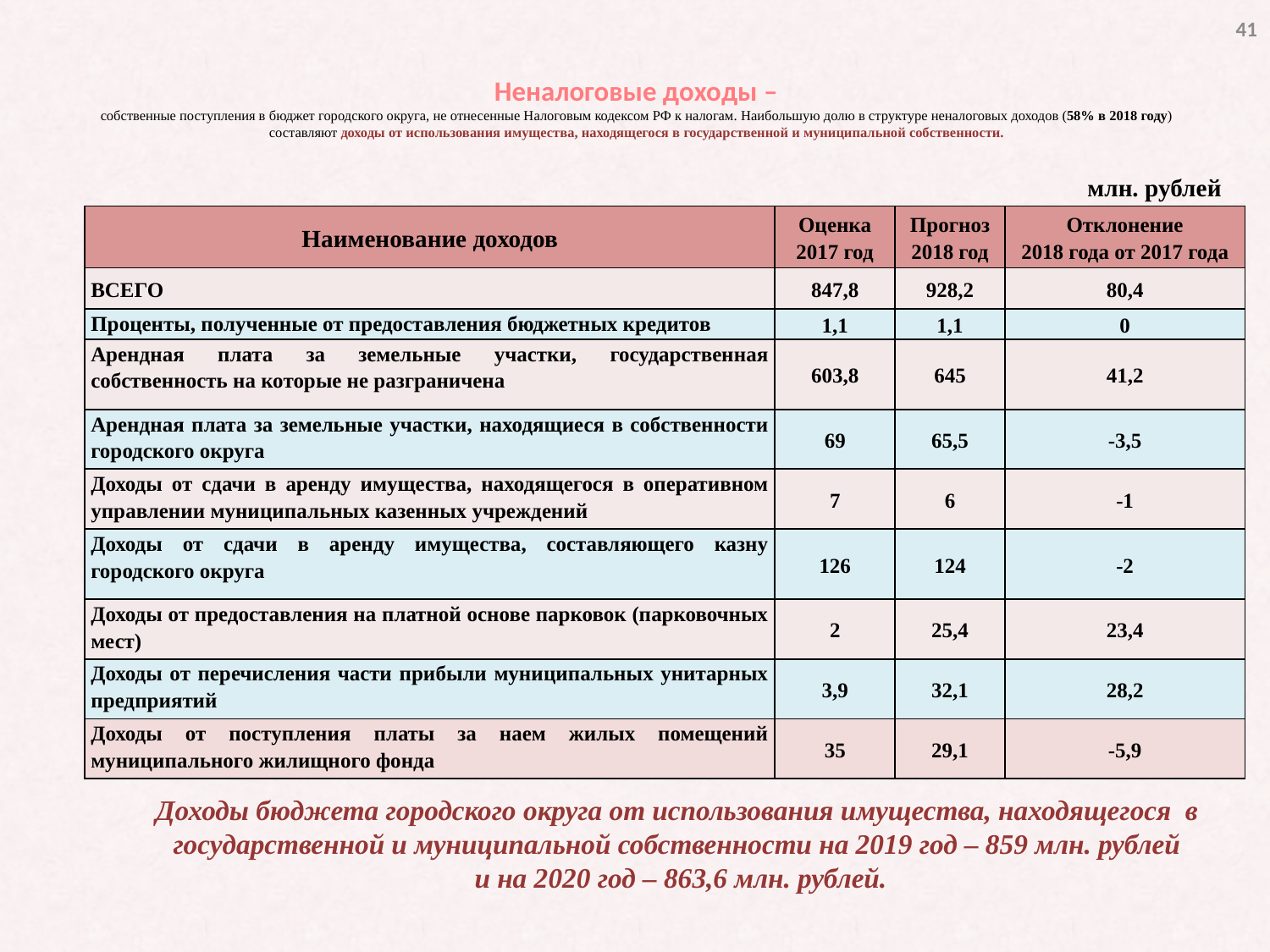

41
# Неналоговые доходы – собственные поступления в бюджет городского округа, не отнесенные Налоговым кодексом РФ к налогам. Наибольшую долю в структуре неналоговых доходов (58% в 2018 году) составляют доходы от использования имущества, находящегося в государственной и муниципальной собственности.
млн. рублей
| Наименование доходов | Оценка 2017 год | Прогноз 2018 год | Отклонение 2018 года от 2017 года |
| --- | --- | --- | --- |
| ВСЕГО | 847,8 | 928,2 | 80,4 |
| Проценты, полученные от предоставления бюджетных кредитов | 1,1 | 1,1 | 0 |
| Арендная плата за земельные участки, государственная собственность на которые не разграничена | 603,8 | 645 | 41,2 |
| Арендная плата за земельные участки, находящиеся в собственности городского округа | 69 | 65,5 | -3,5 |
| Доходы от сдачи в аренду имущества, находящегося в оперативном управлении муниципальных казенных учреждений | 7 | 6 | -1 |
| Доходы от сдачи в аренду имущества, составляющего казну городского округа | 126 | 124 | -2 |
| Доходы от предоставления на платной основе парковок (парковочных мест) | 2 | 25,4 | 23,4 |
| Доходы от перечисления части прибыли муниципальных унитарных предприятий | 3,9 | 32,1 | 28,2 |
| Доходы от поступления платы за наем жилых помещений муниципального жилищного фонда | 35 | 29,1 | -5,9 |
Доходы бюджета городского округа от использования имущества, находящегося  в государственной и муниципальной собственности на 2019 год – 859 млн. рублей
 и на 2020 год – 863,6 млн. рублей.